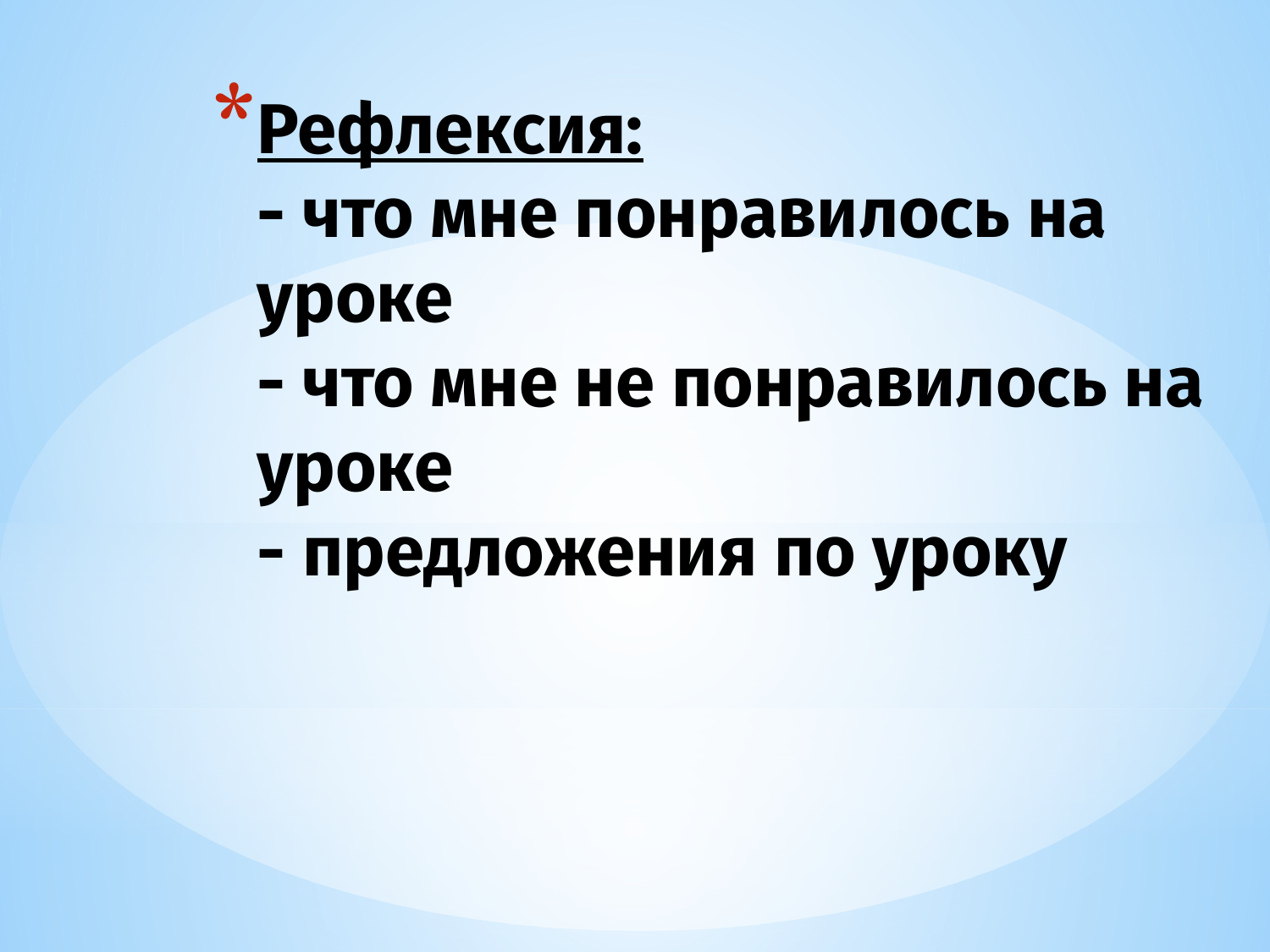

Рефлексия:
- что мне понравилось на уроке
- что мне не понравилось на уроке
- предложения по уроку